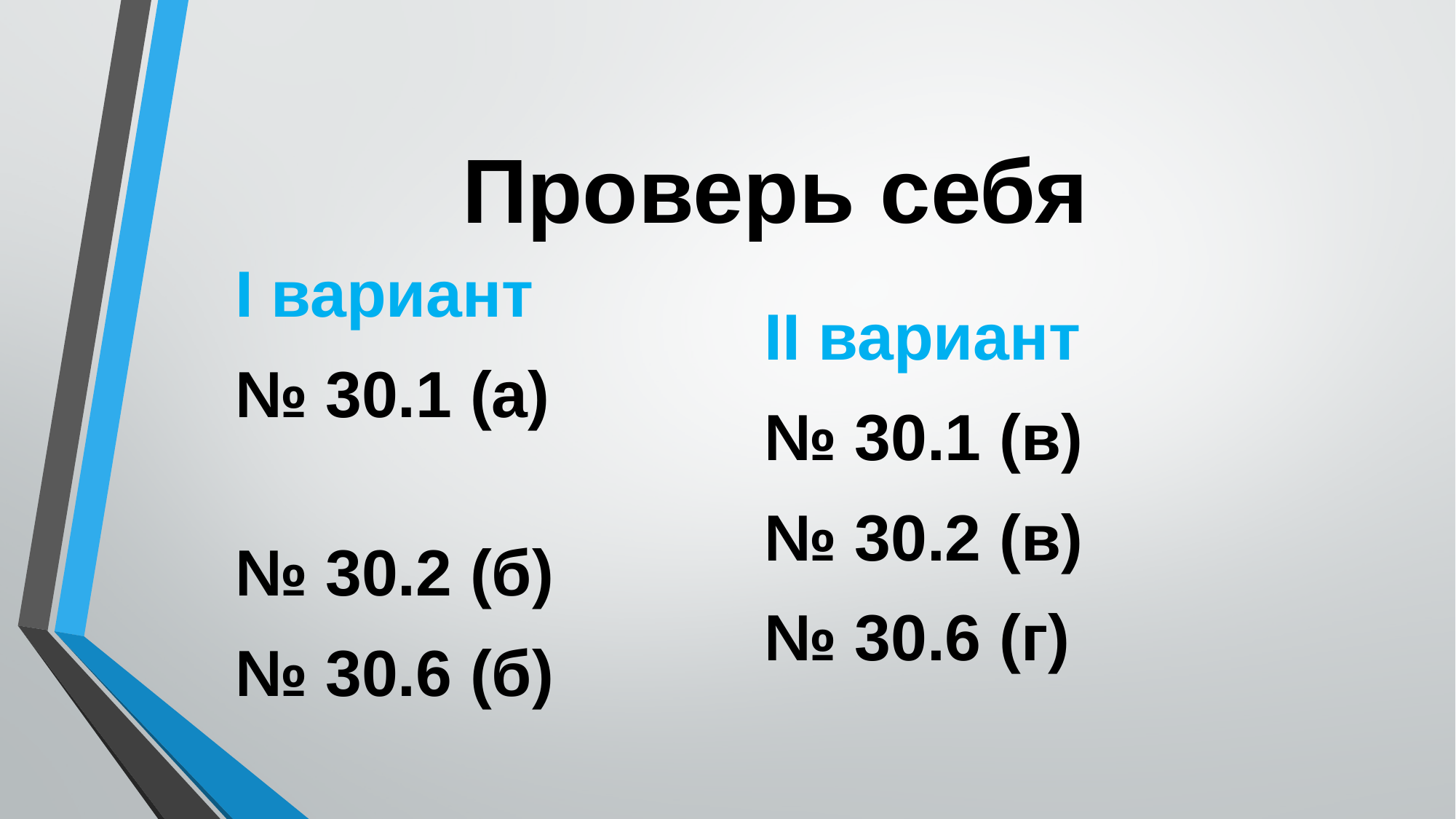

# Проверь себя
I вариант
№ 30.1 (а)
№ 30.2 (б)
№ 30.6 (б)

II вариант
№ 30.1 (в)
№ 30.2 (в)
№ 30.6 (г)